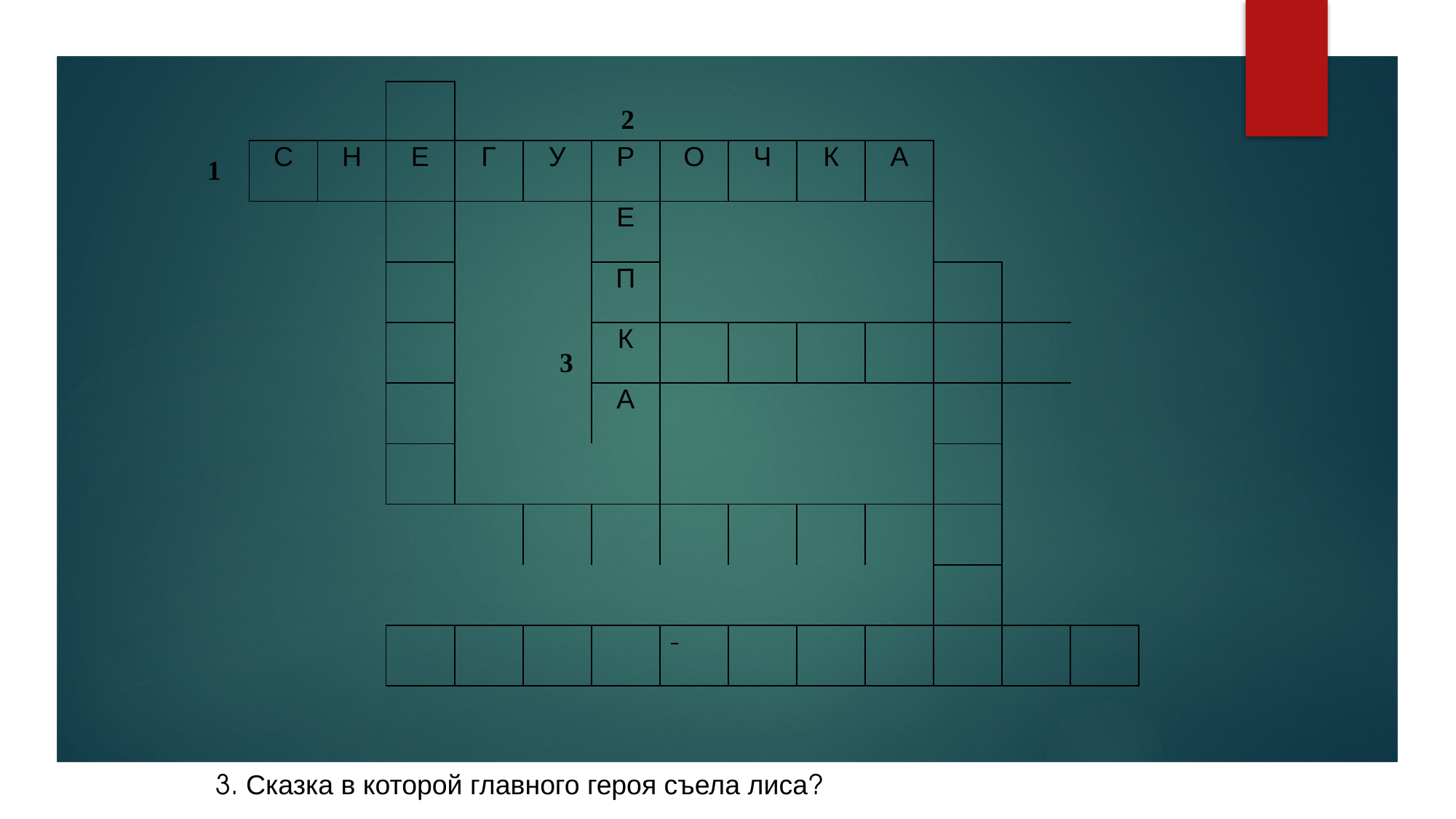

|  |  |  |  |  |  |  |  |  |  |  |  |  |
| --- | --- | --- | --- | --- | --- | --- | --- | --- | --- | --- | --- | --- |
| С | Н | Е | Г | У | Р | О | Ч | К | А |  |  |  |
|  |  |  |  |  | Е |  |  |  |  |  |  |  |
|  |  |  |  |  | П |  |  |  |  |  |  |  |
|  |  |  |  |  | К |  |  |  |  |  |  |  |
|  |  |  |  |  | А |  |  |  |  |  |  |  |
|  |  |  |  |  |  |  |  |  |  |  |  |  |
|  |  |  |  |  |  |  |  |  |  |  |  |  |
|  |  |  |  |  |  |  |  |  |  |  |  |  |
|  |  |  |  |  |  | - |  |  |  |  |  |  |
2
1
3
3. Сказка в которой главного героя съела лиса?